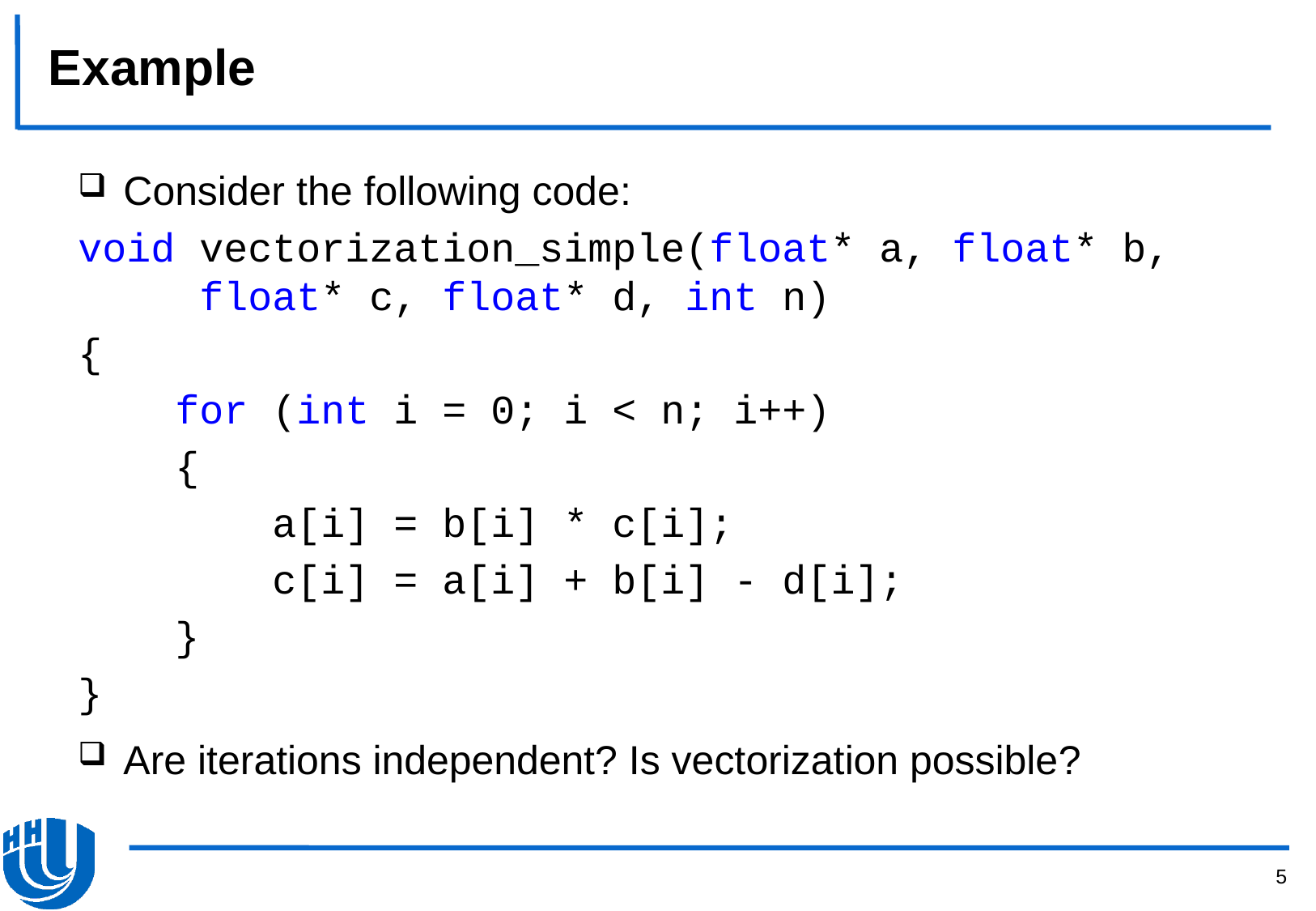

# Example
Consider the following code:
void vectorization_simple(float* a, float* b, 	float* c, float* d, int n)
{
    for (int i = 0; i < n; i++)
    {
        a[i] = b[i] * c[i];
        c[i] = a[i] + b[i] - d[i];
    }
}
Are iterations independent? Is vectorization possible?